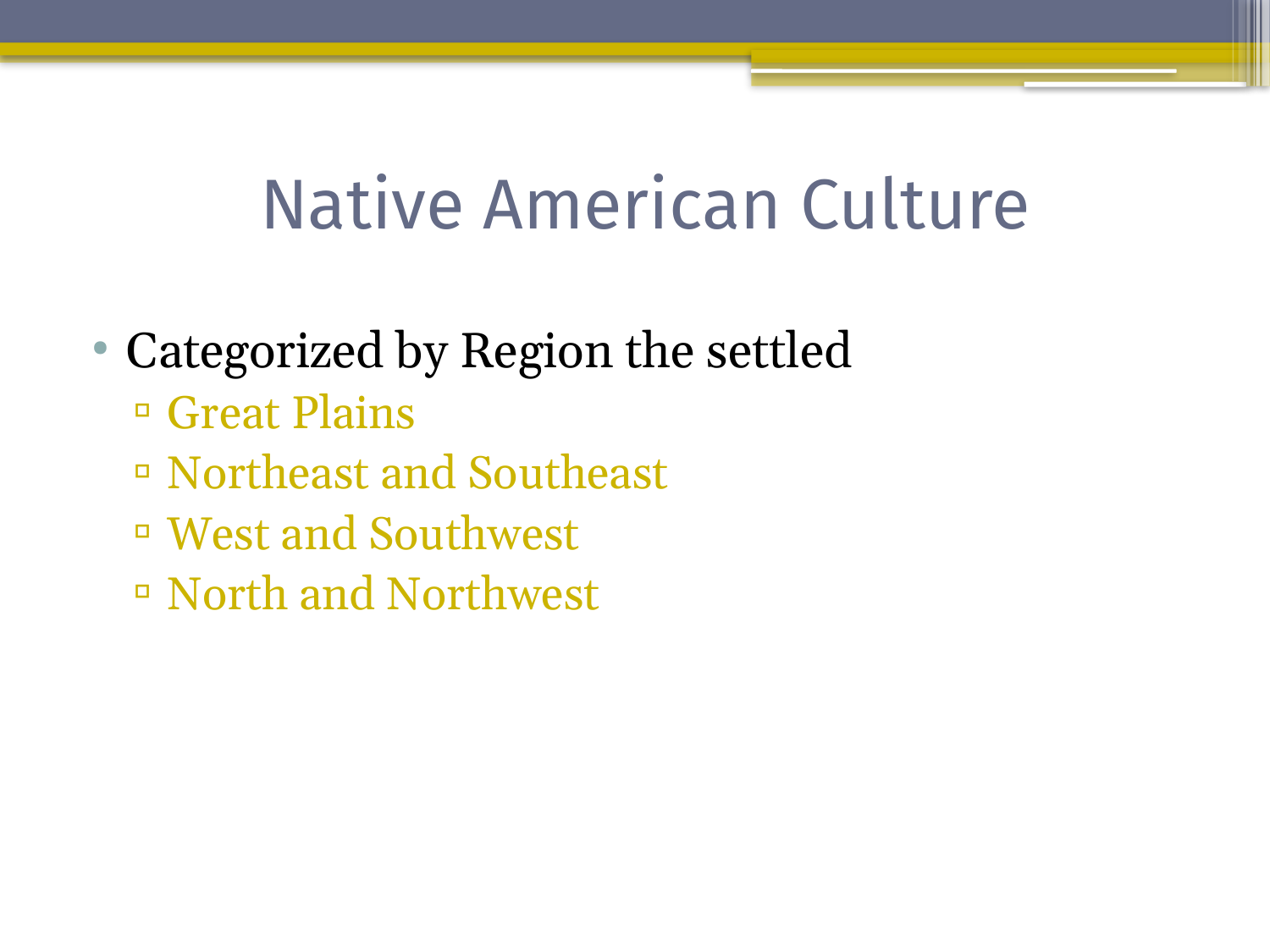

# Native American Culture
Categorized by Region the settled
Great Plains
Northeast and Southeast
West and Southwest
North and Northwest